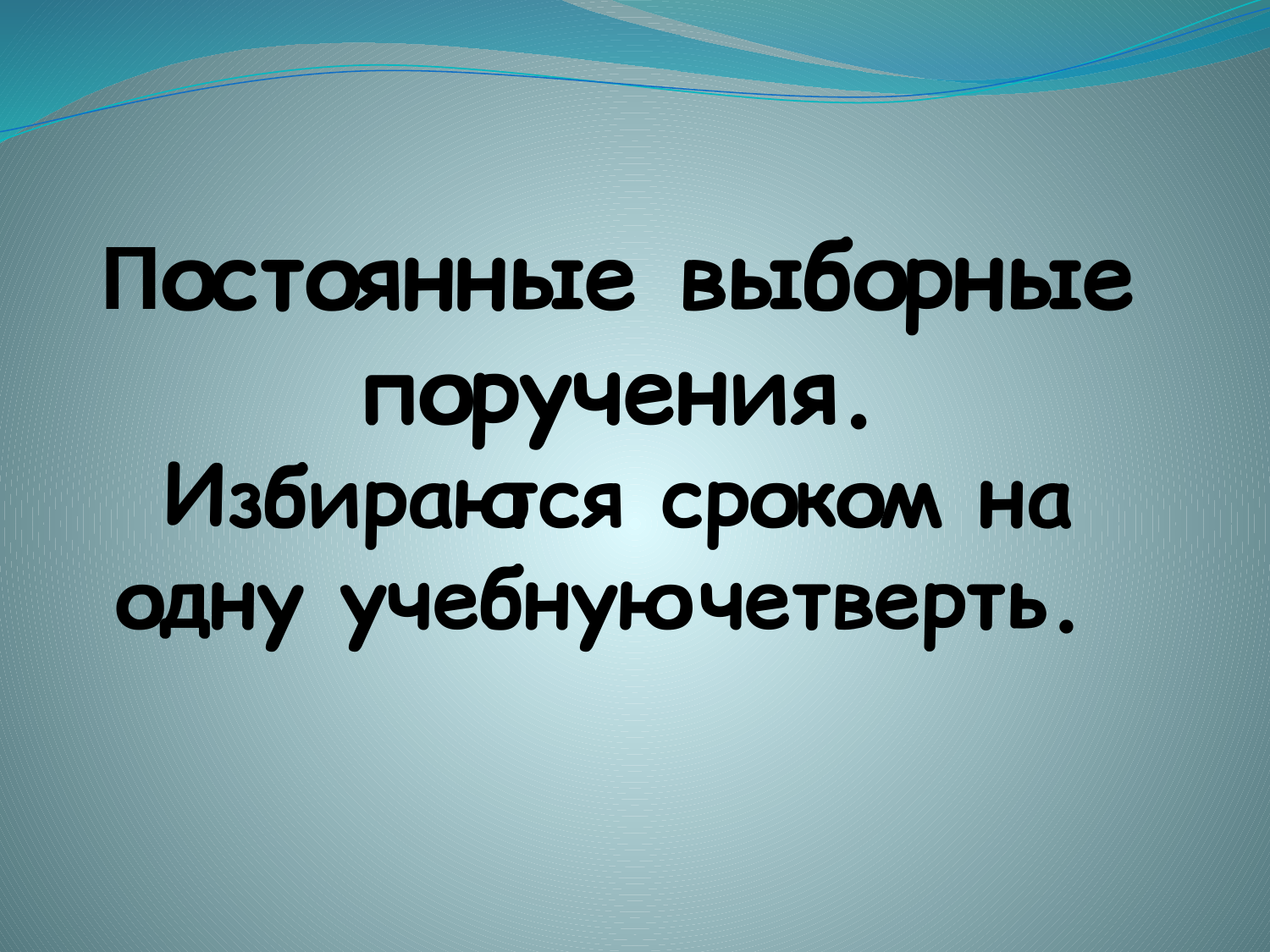

# Постоянные выборные поручения. Избираются сроком на одну учебную четверть.